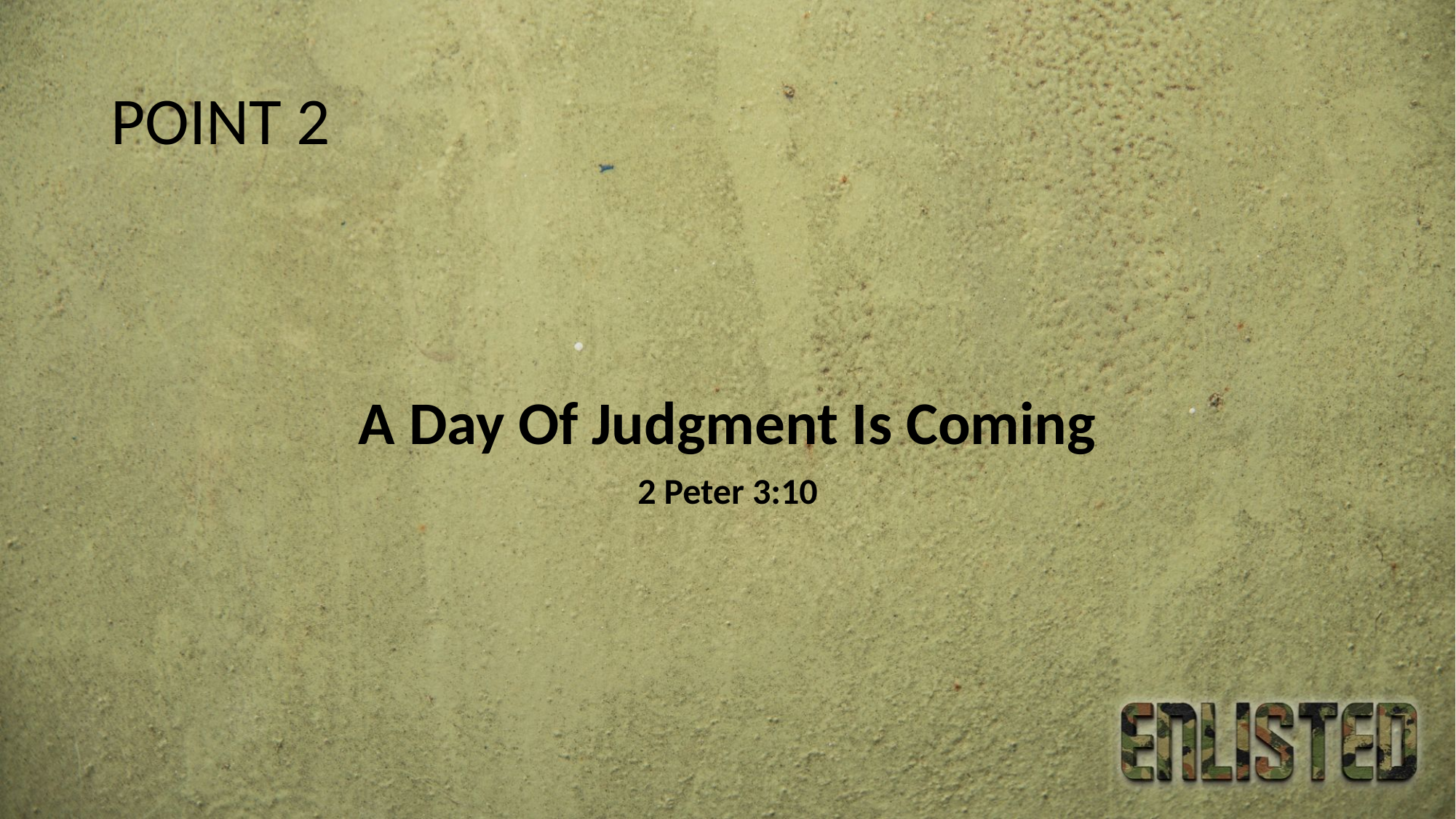

# POINT 2

A Day Of Judgment Is Coming
2 Peter 3:10